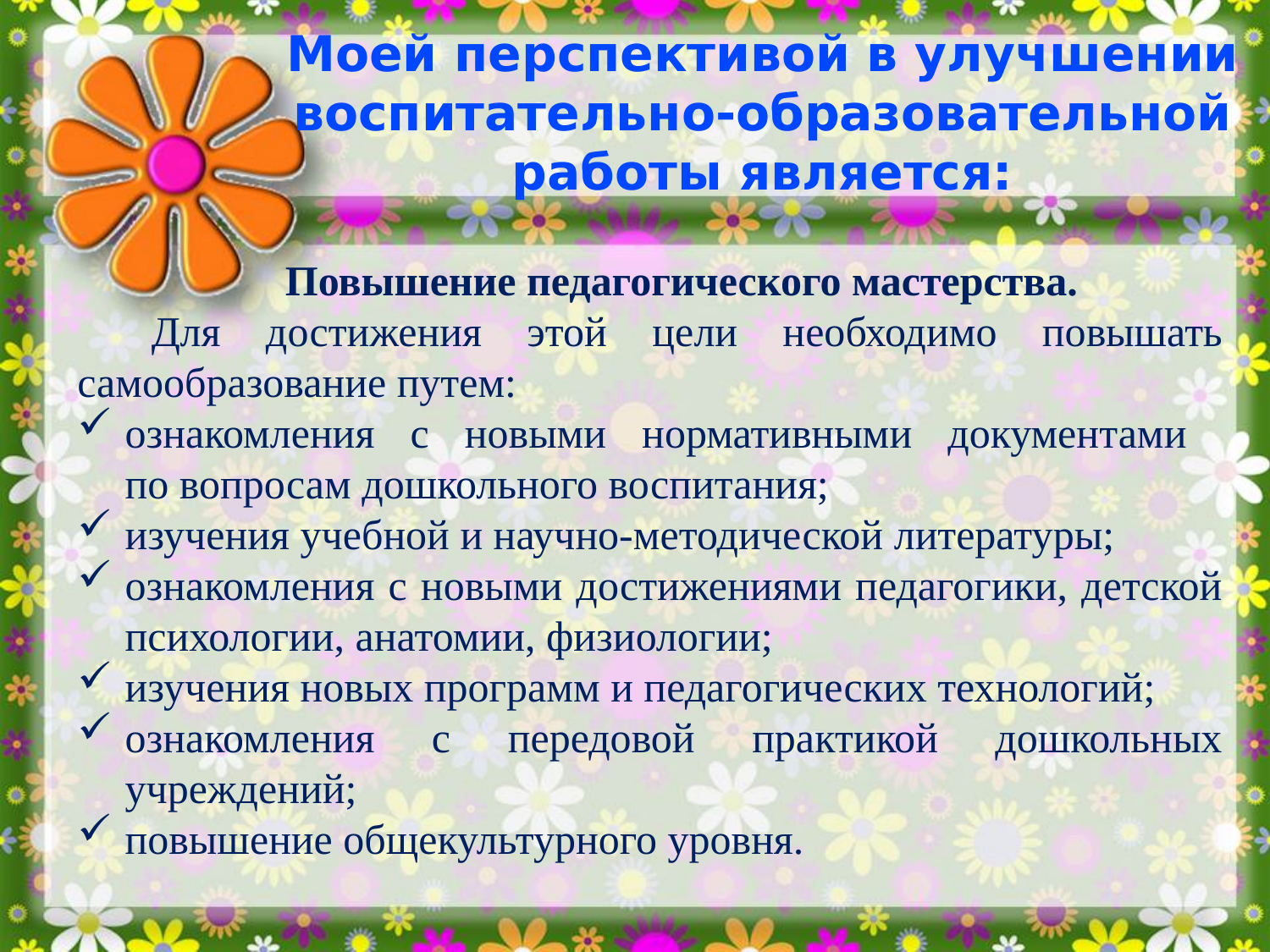

Моей перспективой в улучшении воспитательно-образовательной работы является:

Повышение педагогического мастерства.
Для достижения этой цели необходимо повышать самообразование путем:
ознакомления с новыми нормативными документами
по вопросам дошкольного воспитания;
изучения учебной и научно-методической литературы;
ознакомления с новыми достижениями педагогики, детской психологии, анатомии, физиологии;
изучения новых программ и педагогических технологий;
ознакомления с передовой практикой дошкольных учреждений;
повышение общекультурного уровня.